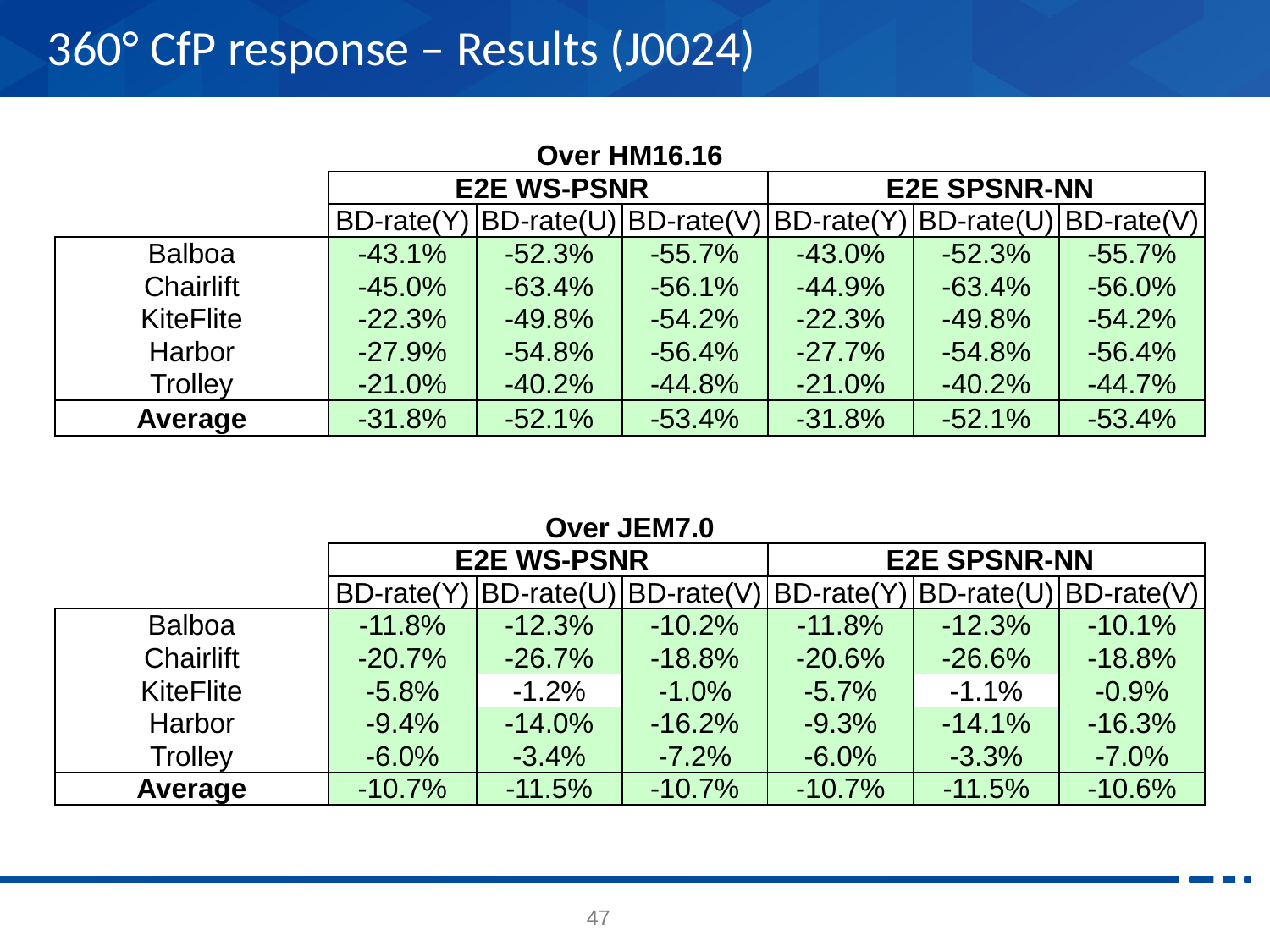

# 360° CfP response – Results (J0024)
| Over HM16.16 |  |  |  |  |  |  |
| --- | --- | --- | --- | --- | --- | --- |
|  | E2E WS-PSNR |  |  | E2E SPSNR-NN |  |  |
|  | BD-rate(Y) | BD-rate(U) | BD-rate(V) | BD-rate(Y) | BD-rate(U) | BD-rate(V) |
| Balboa | -43.1% | -52.3% | -55.7% | -43.0% | -52.3% | -55.7% |
| Chairlift | -45.0% | -63.4% | -56.1% | -44.9% | -63.4% | -56.0% |
| KiteFlite | -22.3% | -49.8% | -54.2% | -22.3% | -49.8% | -54.2% |
| Harbor | -27.9% | -54.8% | -56.4% | -27.7% | -54.8% | -56.4% |
| Trolley | -21.0% | -40.2% | -44.8% | -21.0% | -40.2% | -44.7% |
| Average | -31.8% | -52.1% | -53.4% | -31.8% | -52.1% | -53.4% |
| Over JEM7.0 |  |  |  |  |  |  |
| --- | --- | --- | --- | --- | --- | --- |
|  | E2E WS-PSNR |  |  | E2E SPSNR-NN |  |  |
|  | BD-rate(Y) | BD-rate(U) | BD-rate(V) | BD-rate(Y) | BD-rate(U) | BD-rate(V) |
| Balboa | -11.8% | -12.3% | -10.2% | -11.8% | -12.3% | -10.1% |
| Chairlift | -20.7% | -26.7% | -18.8% | -20.6% | -26.6% | -18.8% |
| KiteFlite | -5.8% | -1.2% | -1.0% | -5.7% | -1.1% | -0.9% |
| Harbor | -9.4% | -14.0% | -16.2% | -9.3% | -14.1% | -16.3% |
| Trolley | -6.0% | -3.4% | -7.2% | -6.0% | -3.3% | -7.0% |
| Average | -10.7% | -11.5% | -10.7% | -10.7% | -11.5% | -10.6% |